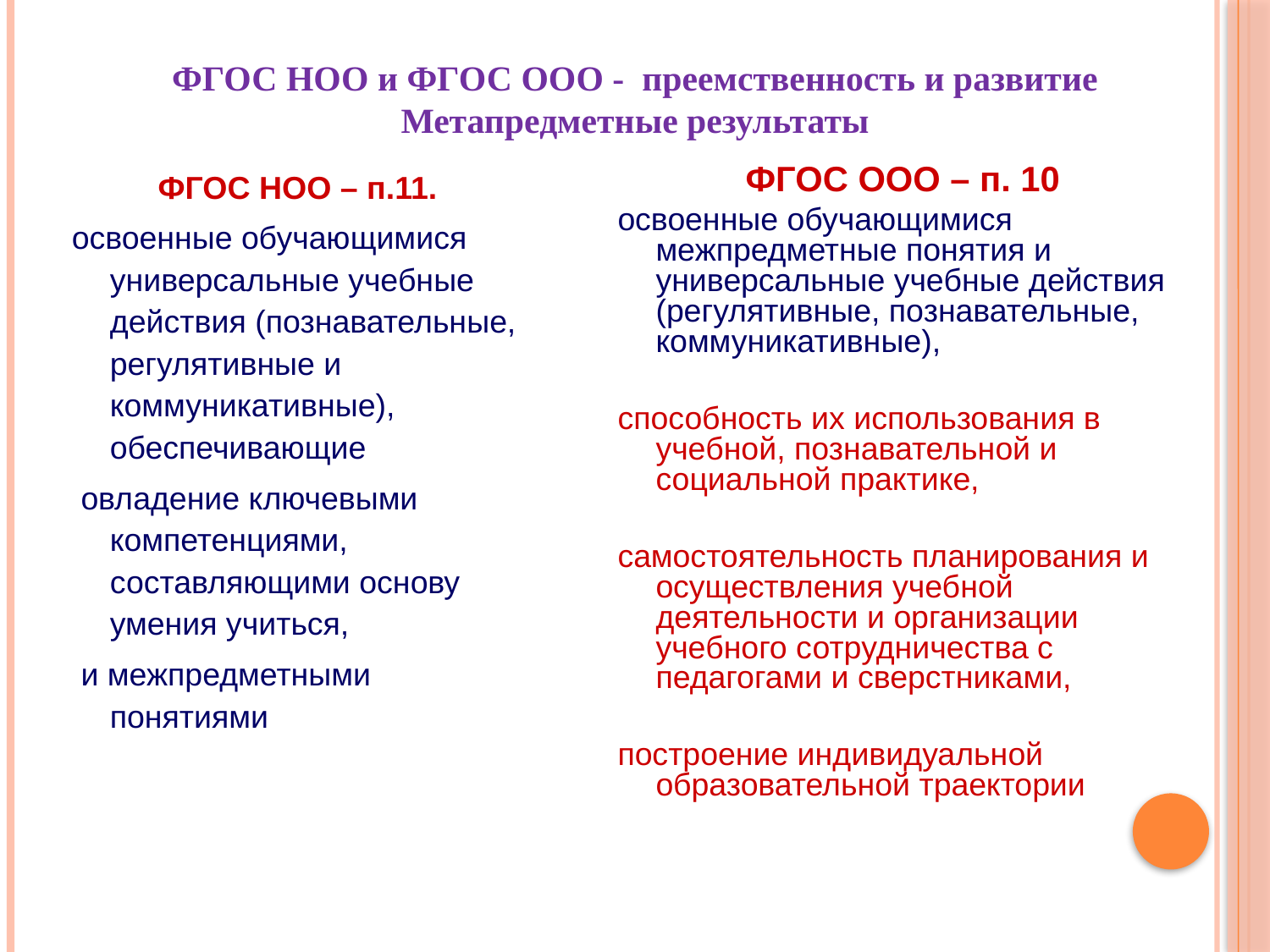

ФГОС НОО и ФГОС ООО -  преемственность и развитие Метапредметные результаты
ФГОС ООО – п. 10
освоенные обучающимися межпредметные понятия и универсальные учебные действия (регулятивные, познавательные, коммуникативные),

способность их использования в учебной, познавательной и социальной практике,

самостоятельность планирования и осуществления учебной деятельности и организации учебного сотрудничества с педагогами и сверстниками,

построение индивидуальной образовательной траектории

ФГОС НОО – п.11.
освоенные обучающимися универсальные учебные действия (познавательные, регулятивные и коммуникативные), обеспечивающие
 овладение ключевыми компетенциями, составляющими основу умения учиться,
 и межпредметными понятиями